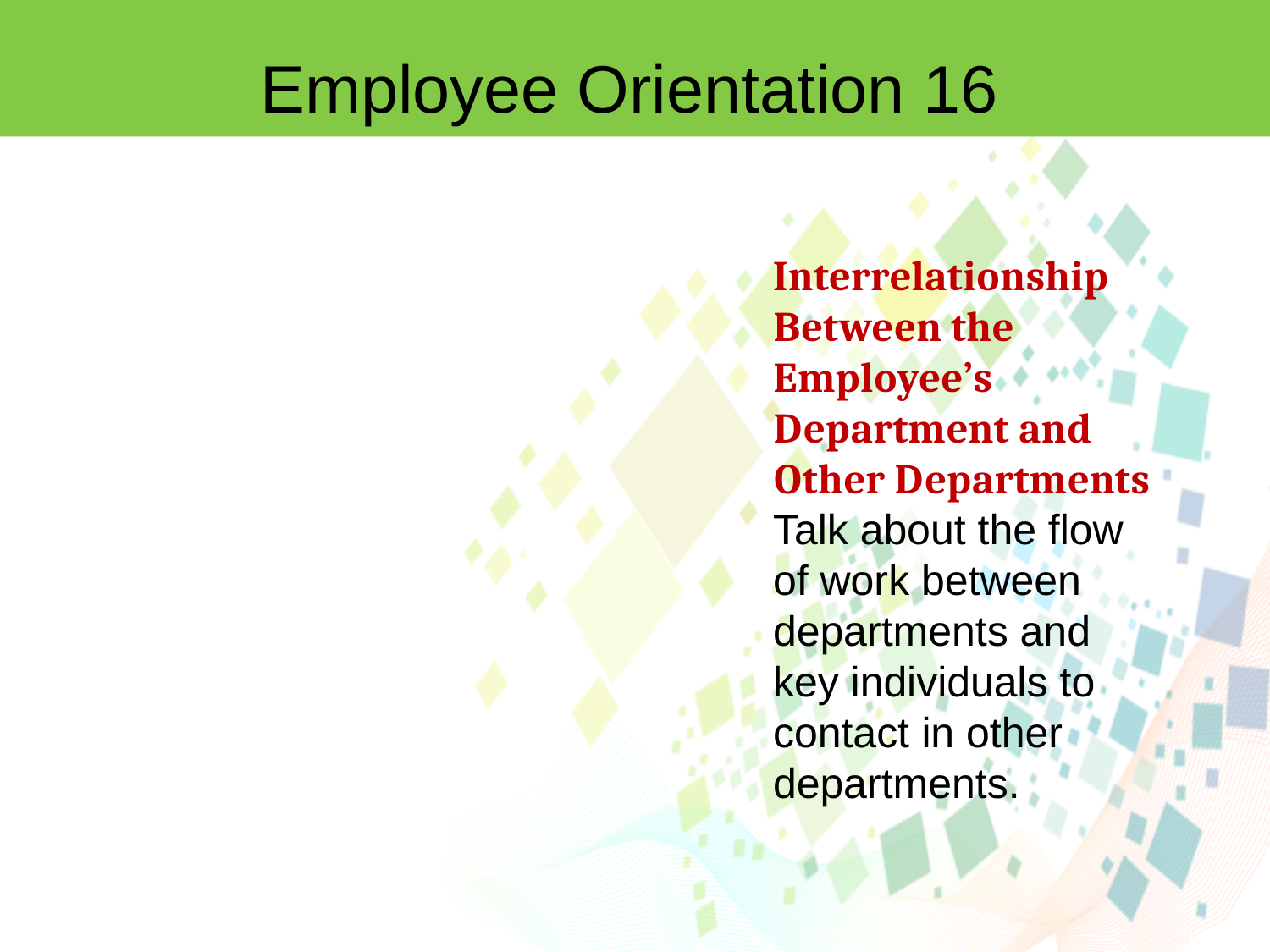

Employee Orientation 16
Interrelationship Between the Employee’s Department and Other Departments
Talk about the flow of work between departments and key individuals to contact in other departments.